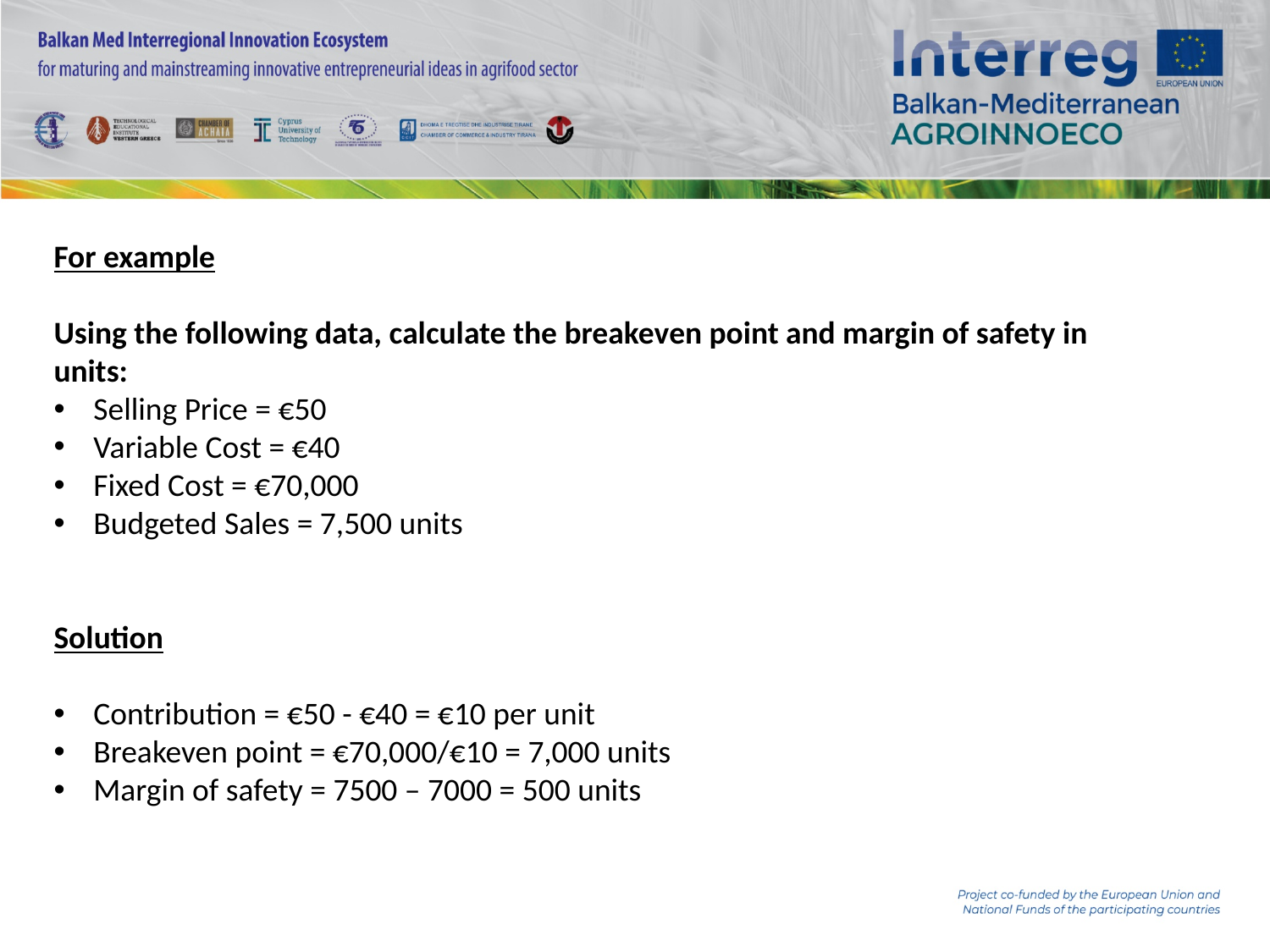

For example

Using the following data, calculate the breakeven point and margin of safety in units:
Selling Price = €50
Variable Cost = €40
Fixed Cost = €70,000
Budgeted Sales = 7,500 units

Solution

Contribution = €50 - €40 = €10 per unit
Breakeven point = €70,000/€10 = 7,000 units
Margin of safety = 7500 – 7000 = 500 units